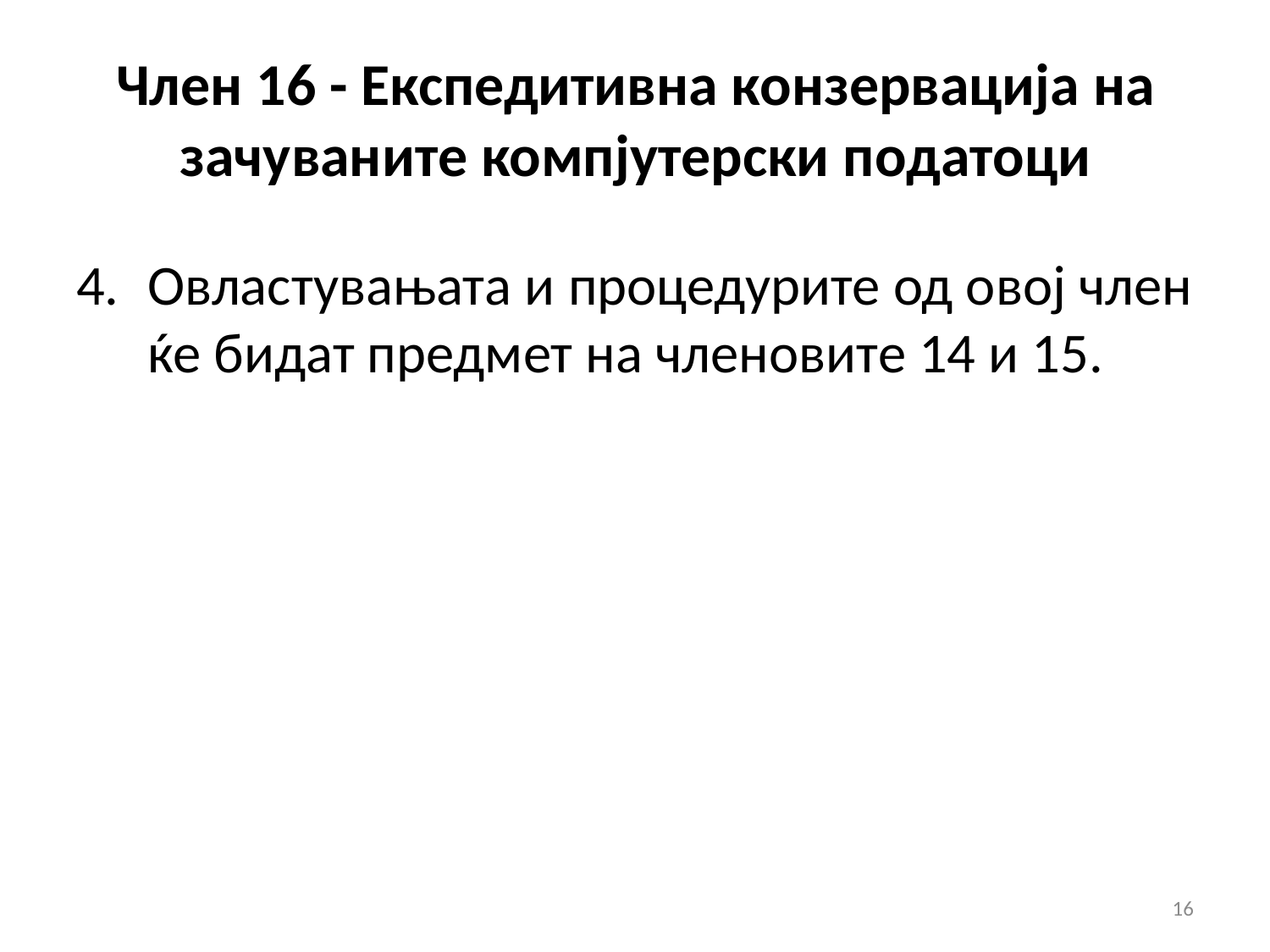

# Член 16 - Експедитивна конзервација на зачуваните компјутерски податоци
Овластувањата и процедурите од овој член ќе бидат предмет на членовите 14 и 15.
16